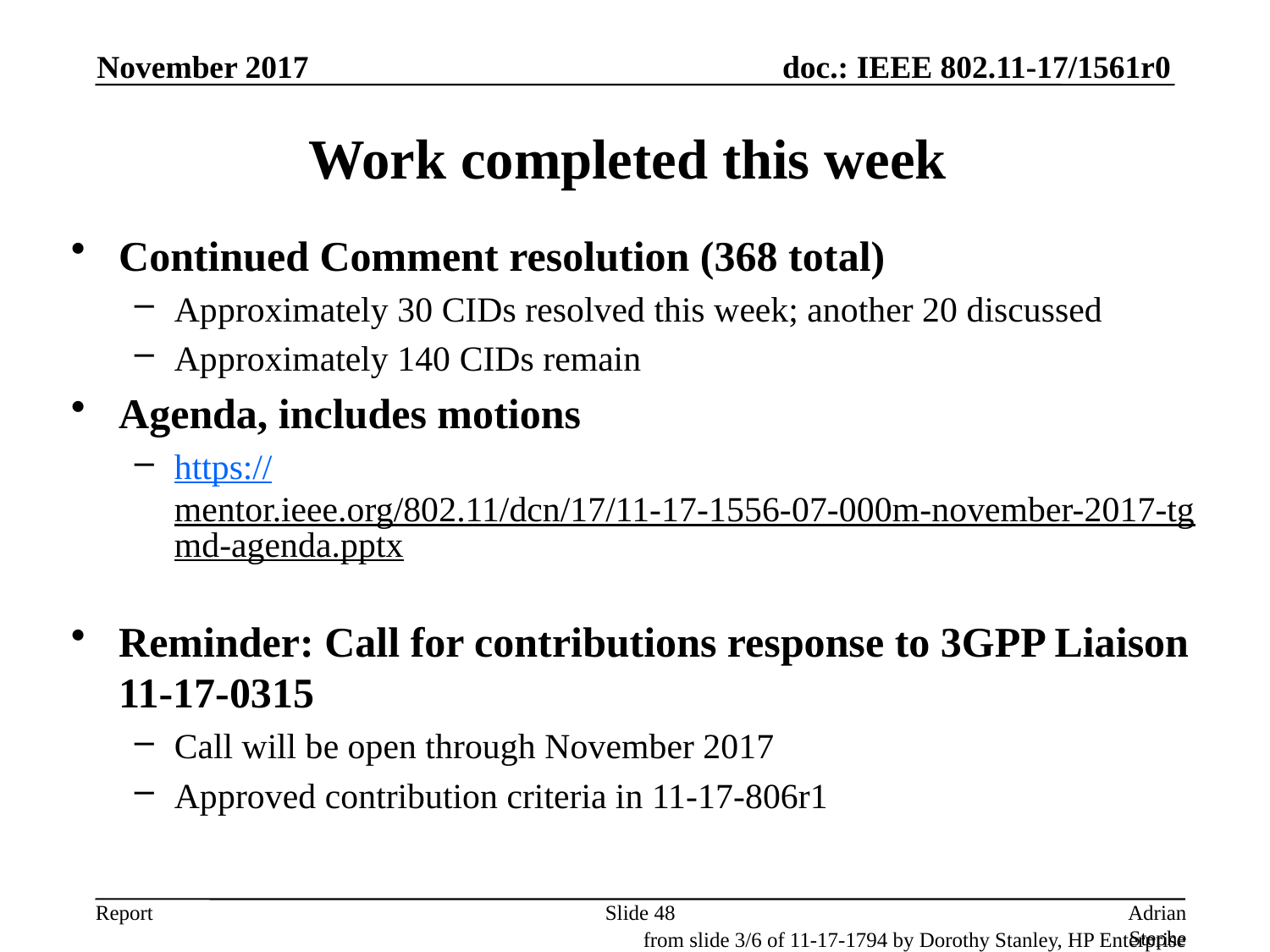

November 2017
# Work completed this week
Continued Comment resolution (368 total)
Approximately 30 CIDs resolved this week; another 20 discussed
Approximately 140 CIDs remain
Agenda, includes motions
https://mentor.ieee.org/802.11/dcn/17/11-17-1556-07-000m-november-2017-tgmd-agenda.pptx
Reminder: Call for contributions response to 3GPP Liaison 11-17-0315
Call will be open through November 2017
Approved contribution criteria in 11-17-806r1
Slide 48
Adrian Stephens, Intel Corporation
from slide 3/6 of 11-17-1794 by Dorothy Stanley, HP Enterprise